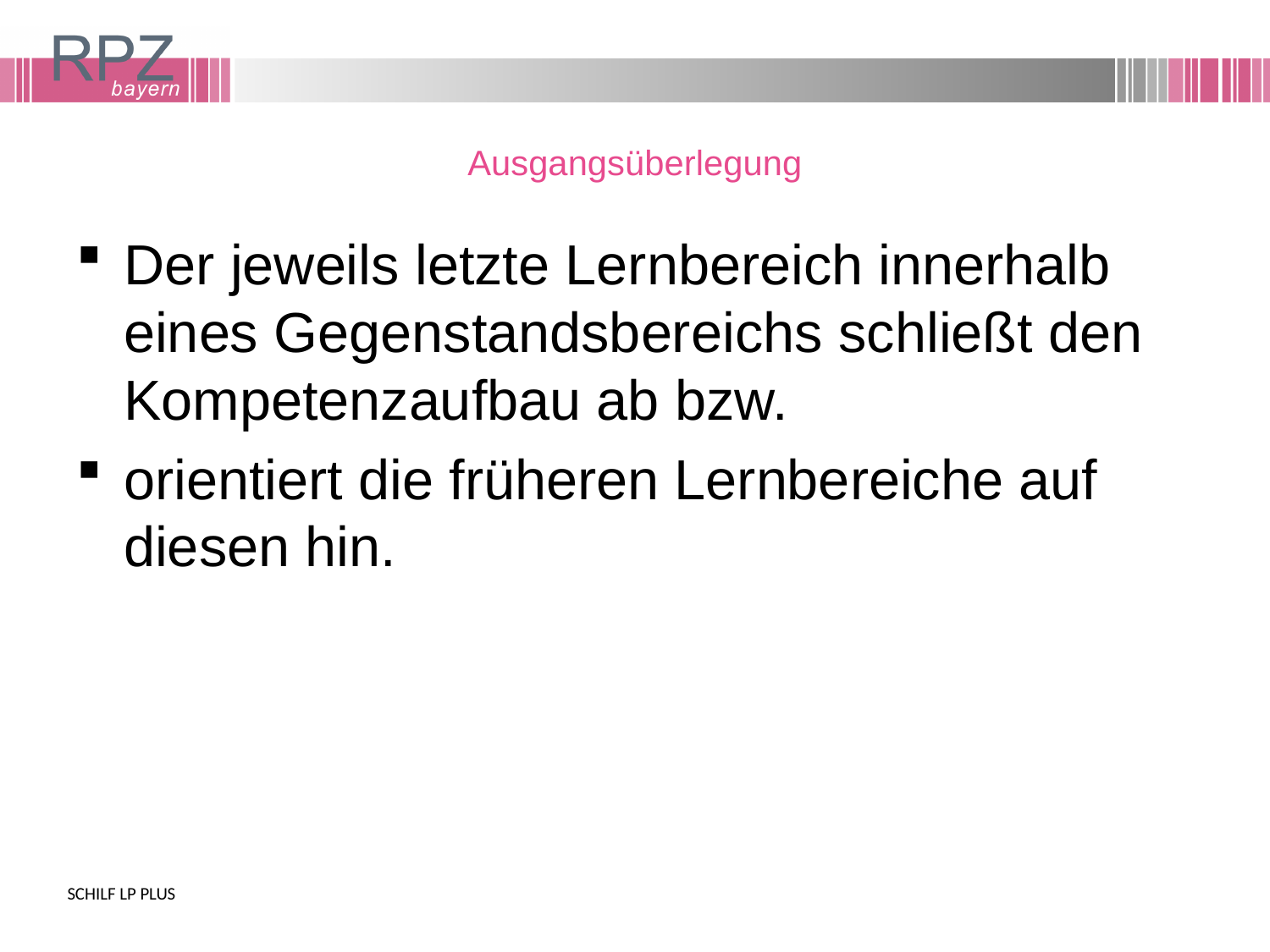

# Ausgangsüberlegung
Der jeweils letzte Lernbereich innerhalb eines Gegenstandsbereichs schließt den Kompetenzaufbau ab bzw.
orientiert die früheren Lernbereiche auf diesen hin.